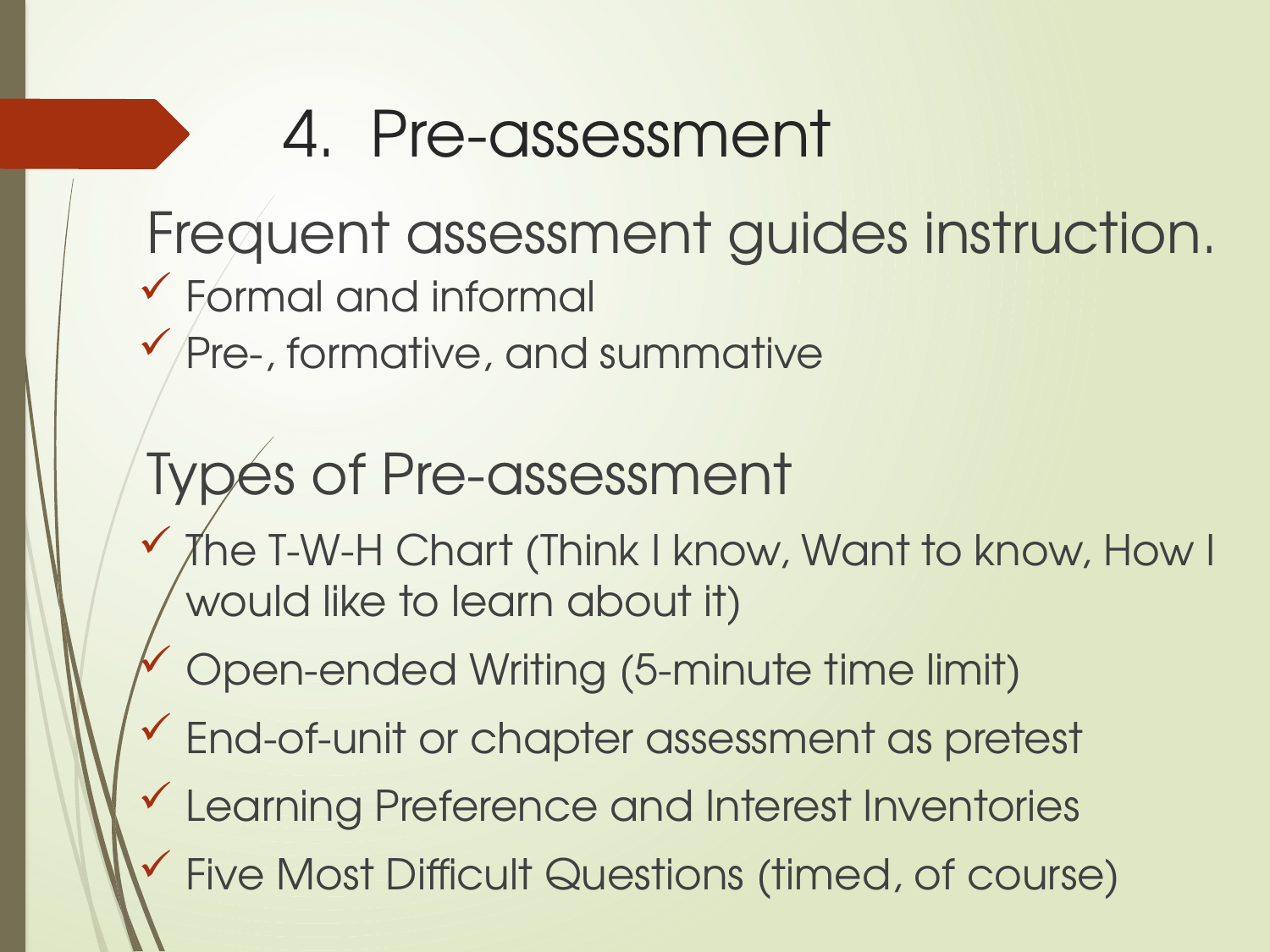

# 4.  Pre-assessment
Frequent assessment guides instruction.
Formal and informal
Pre-, formative, and summative

Types of Pre-assessment
The T-W-H Chart (Think I know, Want to know, How I would like to learn about it)
Open-ended Writing (5-minute time limit)
End-of-unit or chapter assessment as pretest
Learning Preference and Interest Inventories
Five Most Difficult Questions (timed, of course)